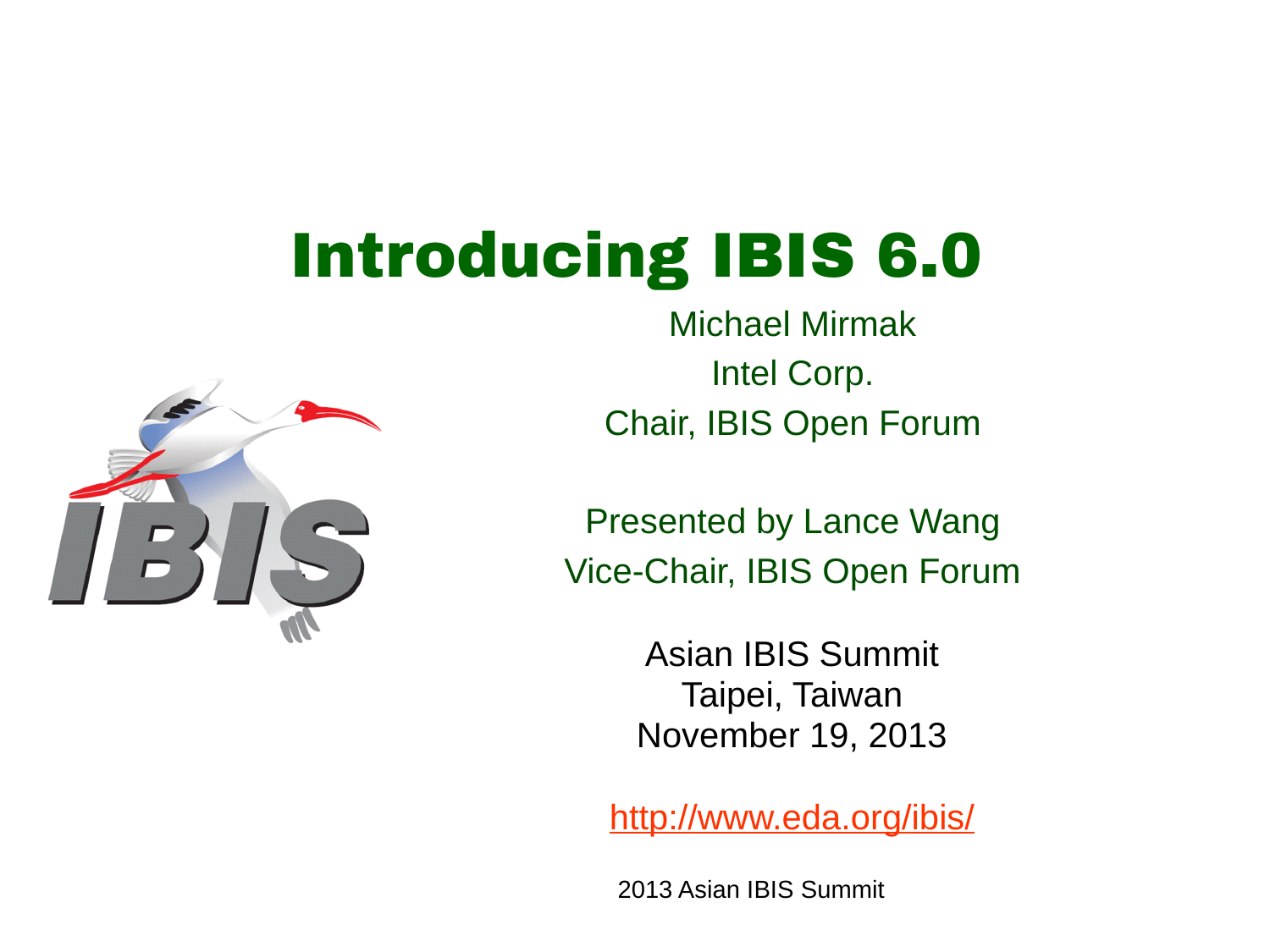

# Introducing IBIS 6.0
Michael Mirmak
Intel Corp.
Chair, IBIS Open Forum

Presented by Lance Wang
Vice-Chair, IBIS Open Forum

Asian IBIS Summit
Taipei, Taiwan
November 19, 2013

http://www.eda.org/ibis/

2013 Asian IBIS Summit